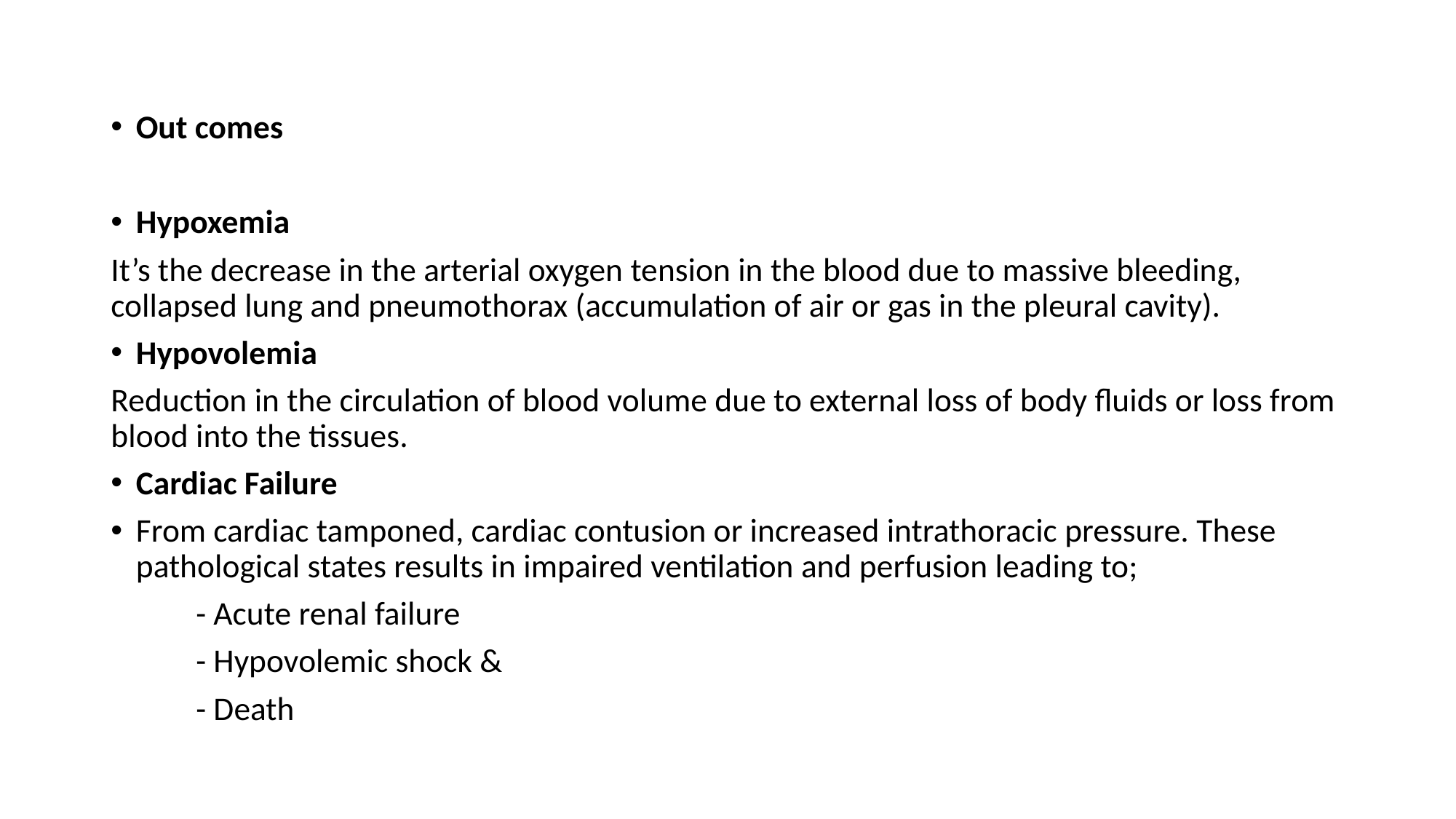

Out comes

Hypoxemia
It’s the decrease in the arterial oxygen tension in the blood due to massive bleeding, collapsed lung and pneumothorax (accumulation of air or gas in the pleural cavity).
Hypovolemia
Reduction in the circulation of blood volume due to external loss of body fluids or loss from blood into the tissues.
Cardiac Failure
From cardiac tamponed, cardiac contusion or increased intrathoracic pressure. These pathological states results in impaired ventilation and perfusion leading to;
	- Acute renal failure
	- Hypovolemic shock &
	- Death